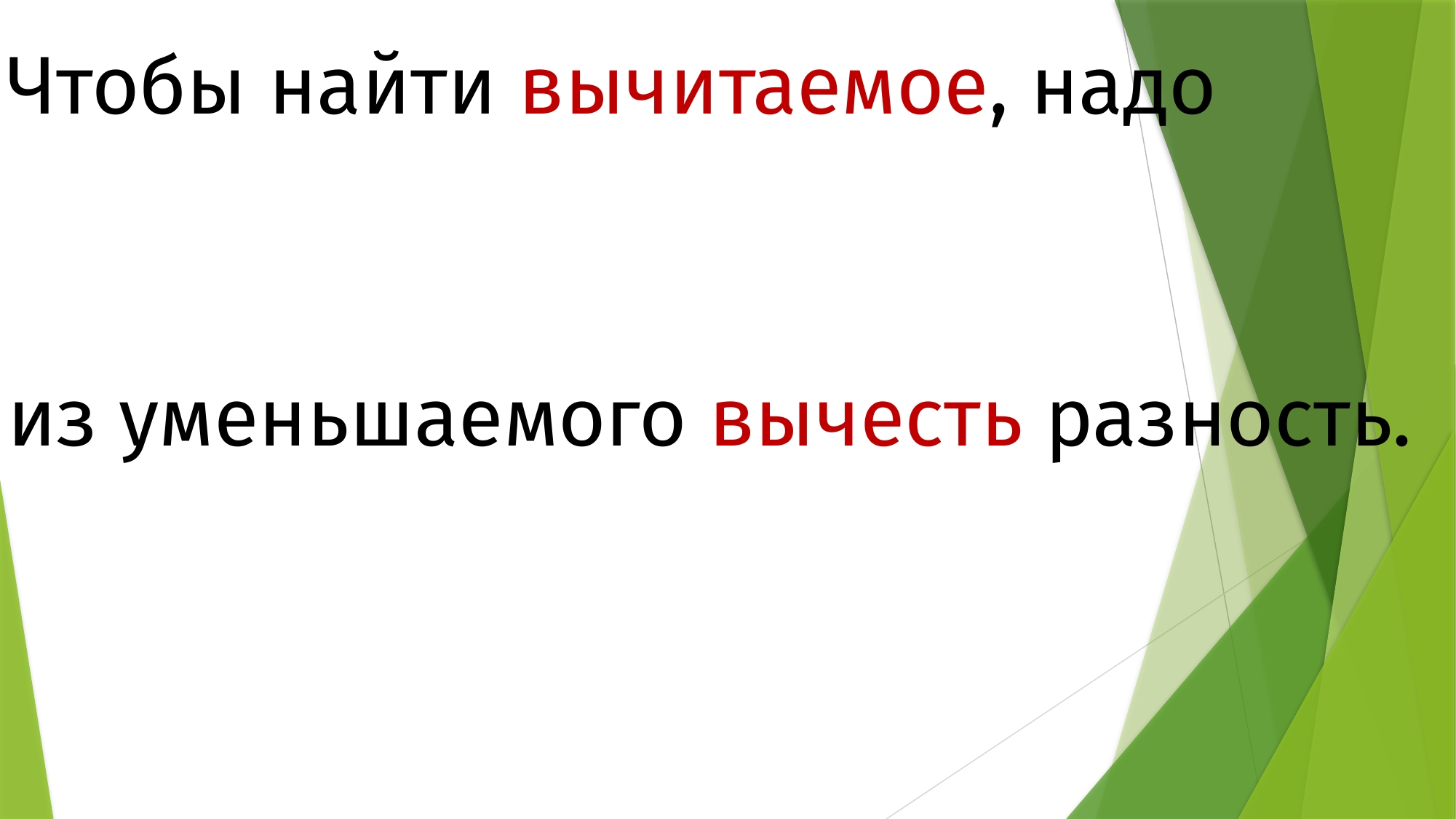

Чтобы найти вычитаемое, надо
из уменьшаемого вычесть разность.